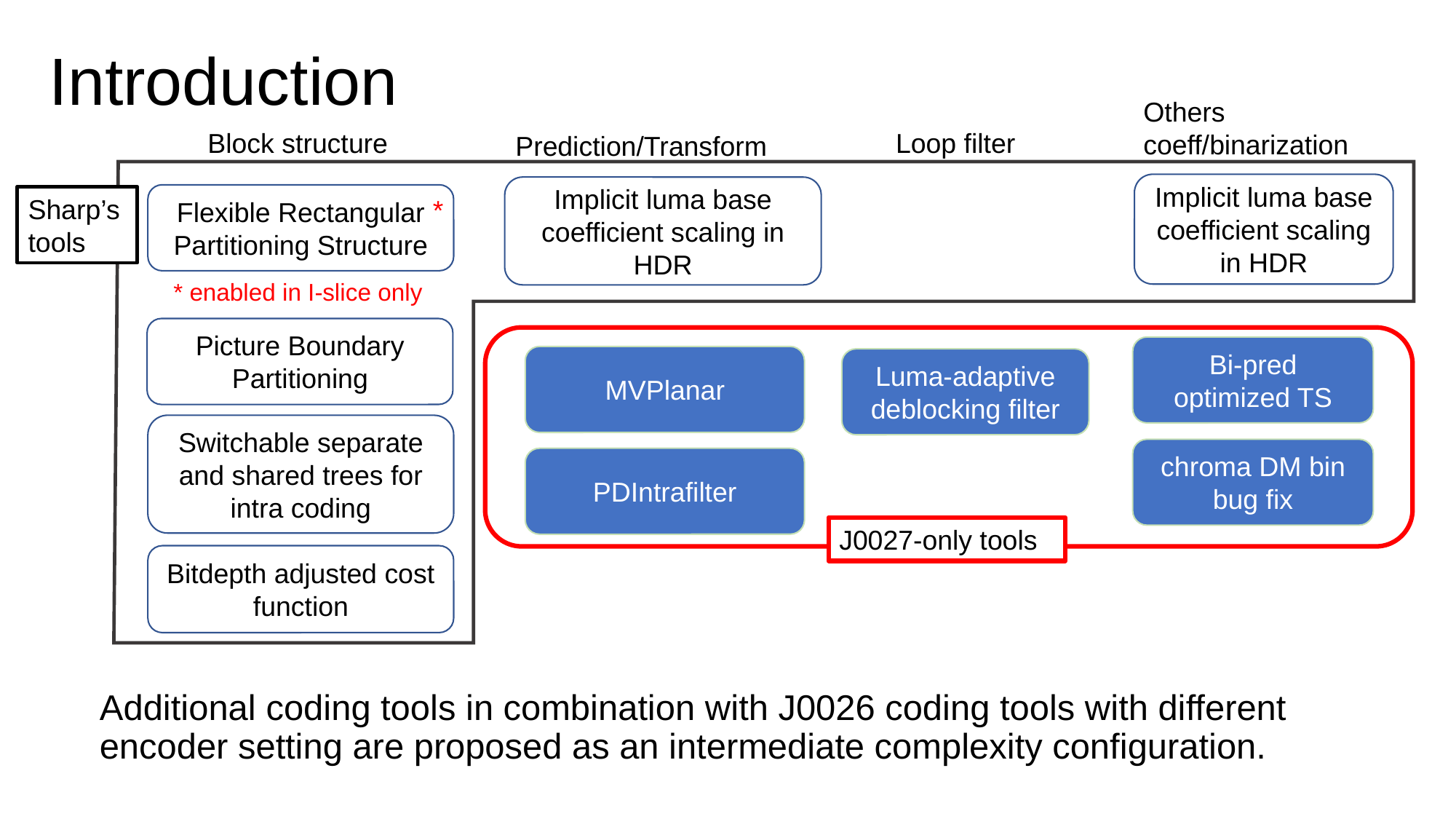

# Introduction
Others
coeff/binarization
Block structure
Loop filter
Prediction/Transform

Implicit luma base coefficient scaling in HDR
Implicit luma base coefficient scaling in HDR
*
Flexible Rectangular Partitioning Structure
Sharp’s
tools
*
* enabled in I-slice only
Picture Boundary Partitioning

Bi-pred optimized TS
MVPlanar
Luma-adaptive deblocking filter
Switchable separate and shared trees for intra coding
chroma DM bin
bug fix
PDIntrafilter
J0027-only tools
Bitdepth adjusted cost function
Additional coding tools in combination with J0026 coding tools with different encoder setting are proposed as an intermediate complexity configuration.